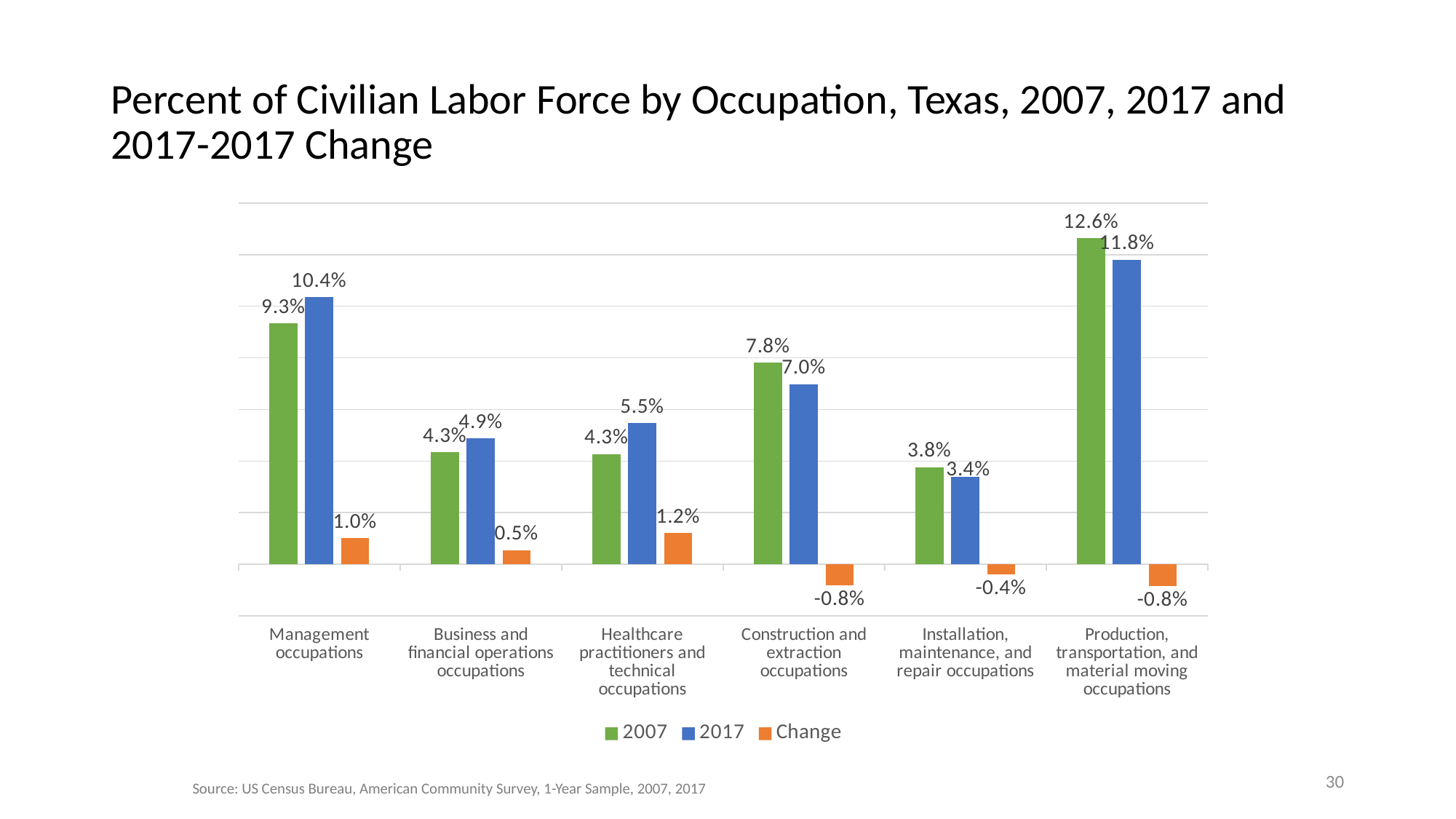

30
# Percent of Civilian Labor Force by Occupation, Texas, 2007, 2017 and 2017-2017 Change

### Chart

| Category | 2007 | 2017 | Change |
|---|---|---|---|
| Management occupations | 0.09341866250355639 | 0.10357046577645582 | 0.010151803272899426 |
| Business and financial operations occupations | 0.04333385615384054 | 0.04879997873031977 | 0.005466122576479229 |
| Healthcare practitioners and technical occupations | 0.0426995411338153 | 0.0547795766530719 | 0.012080035519256599 |
| Construction and extraction occupations | 0.07806871320498698 | 0.06985067517979053 | -0.008218038025196453 |
| Installation, maintenance, and repair occupations | 0.037641252726569735 | 0.0338164434170832 | -0.003824809309486532 |
| Production, transportation, and material moving occupations | 0.12647763665676956 | 0.11808823448095428 | -0.008389402175815283 |
Source: US Census Bureau, American Community Survey, 1-Year Sample, 2007, 2017